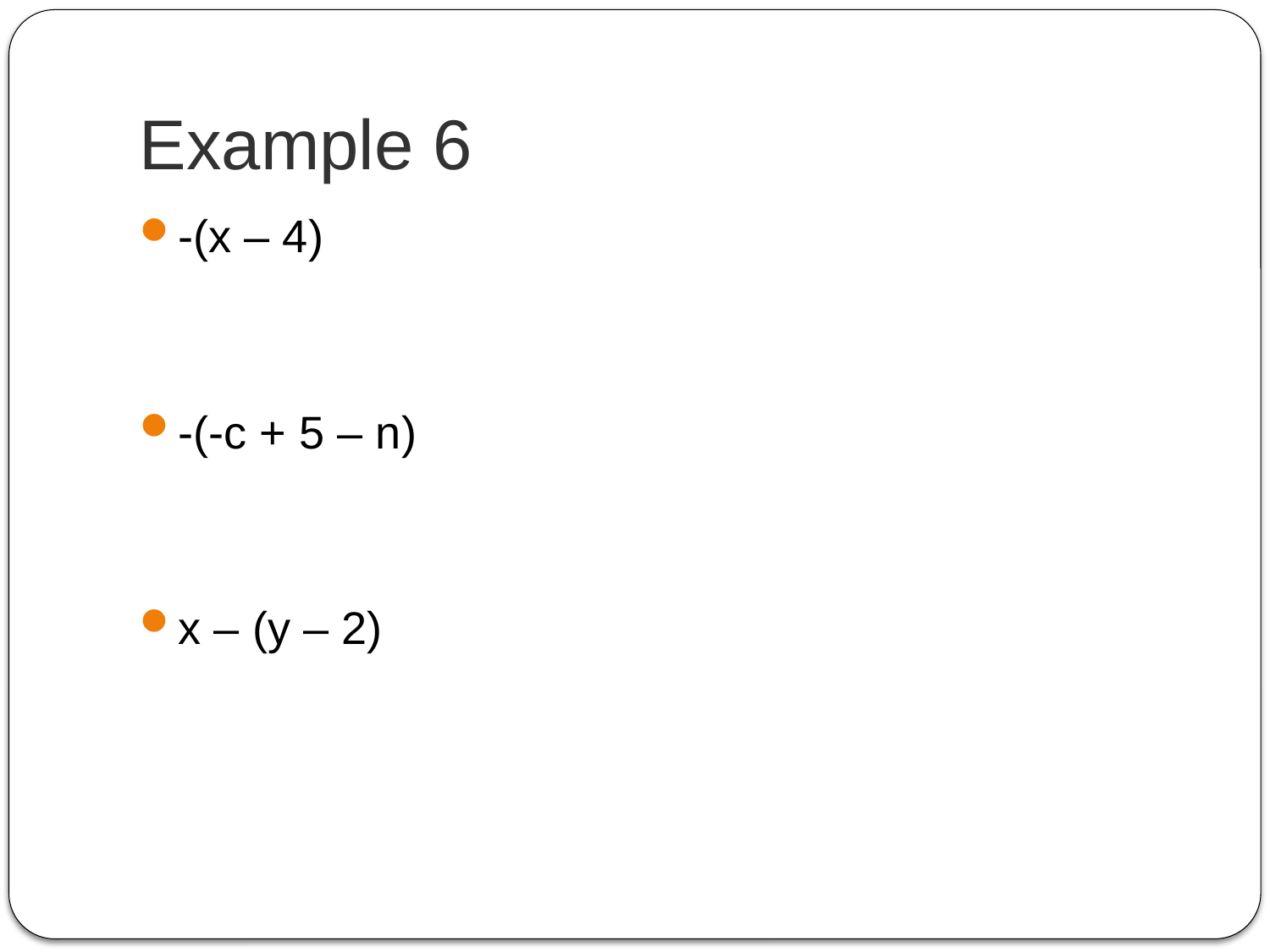

# Example 6
-(x – 4)

-(-c + 5 – n)

x – (y – 2)